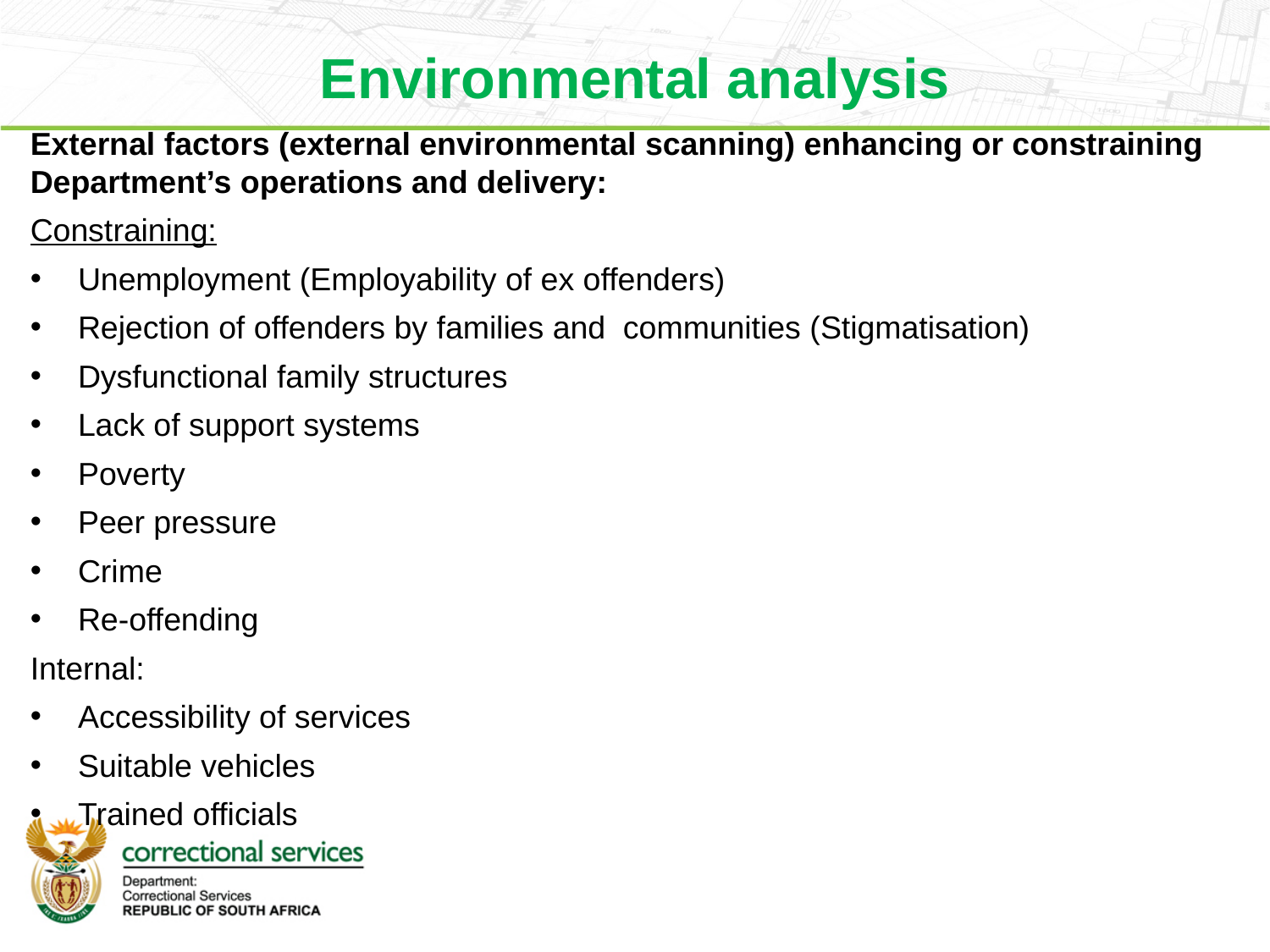

Environmental analysis
External factors (external environmental scanning) enhancing or constraining Department’s operations and delivery:
Constraining:
Unemployment (Employability of ex offenders)
Rejection of offenders by families and  communities (Stigmatisation)
Dysfunctional family structures
Lack of support systems
Poverty
Peer pressure
Crime
Re-offending
Internal:
Accessibility of services
Suitable vehicles
Trained officials